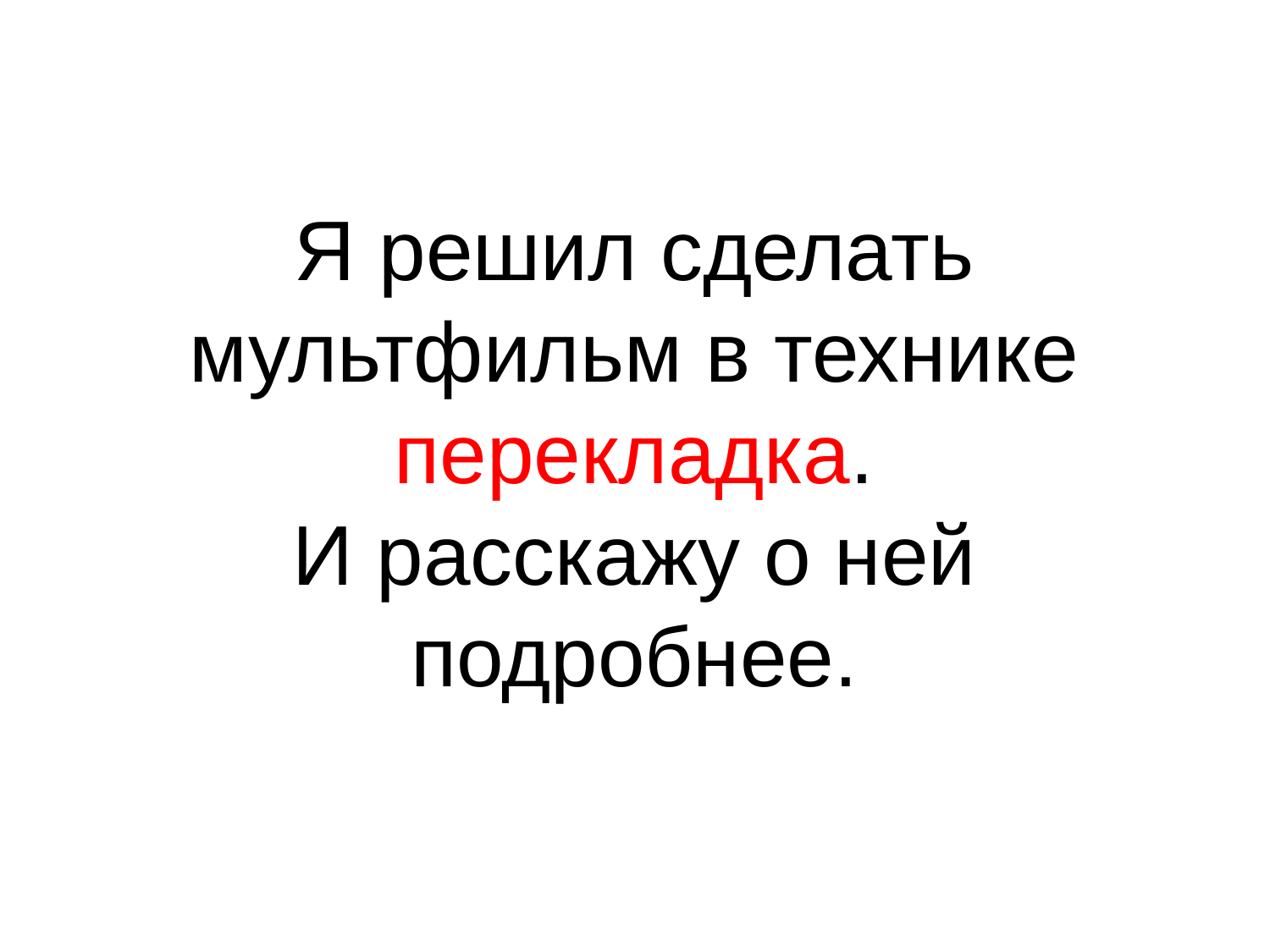

# Я решил сделать мультфильм в технике перекладка. И расскажу о ней подробнее.